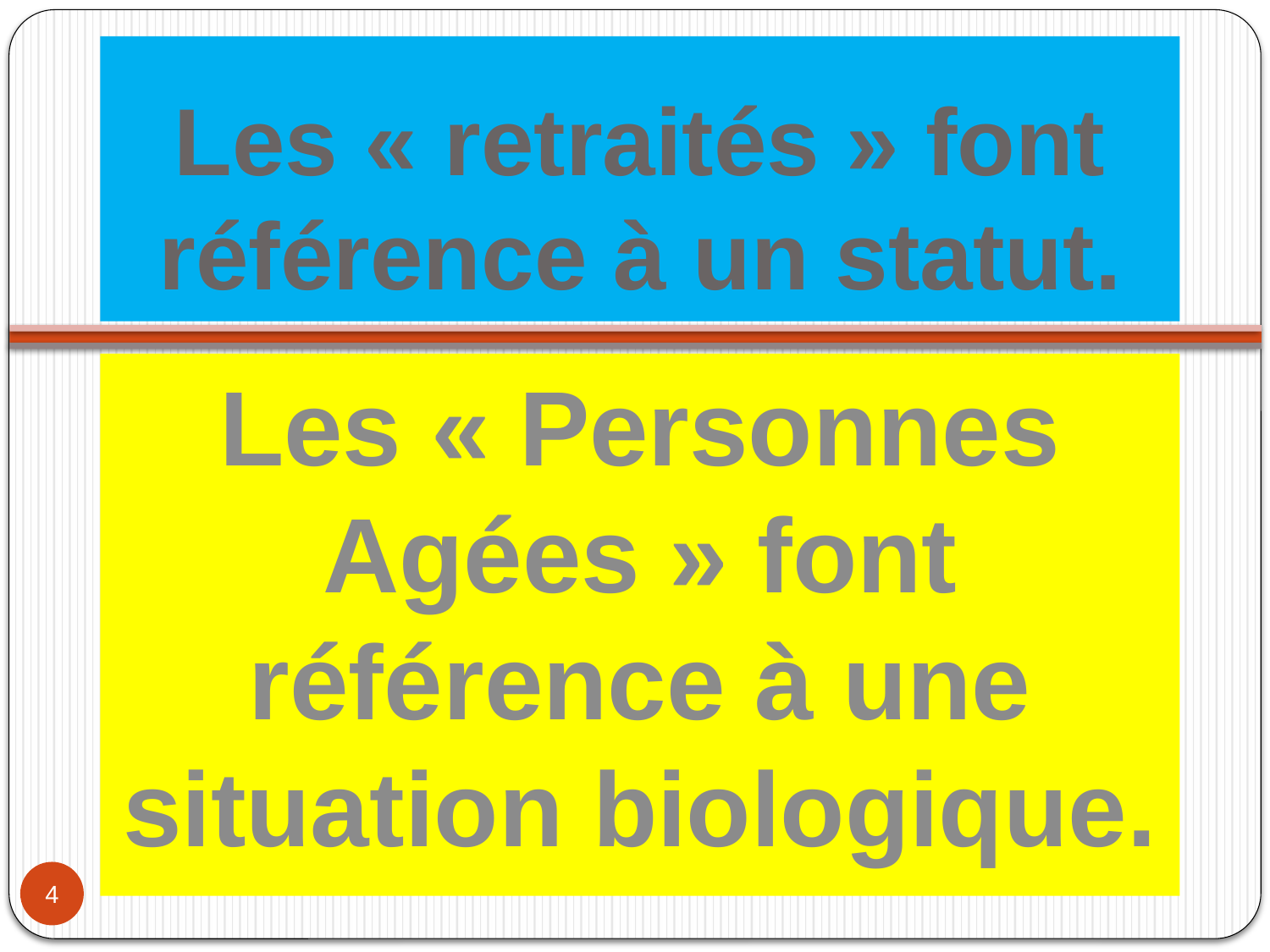

# Les « retraités » font référence à un statut.
Les « Personnes Agées » font référence à une situation biologique.
4